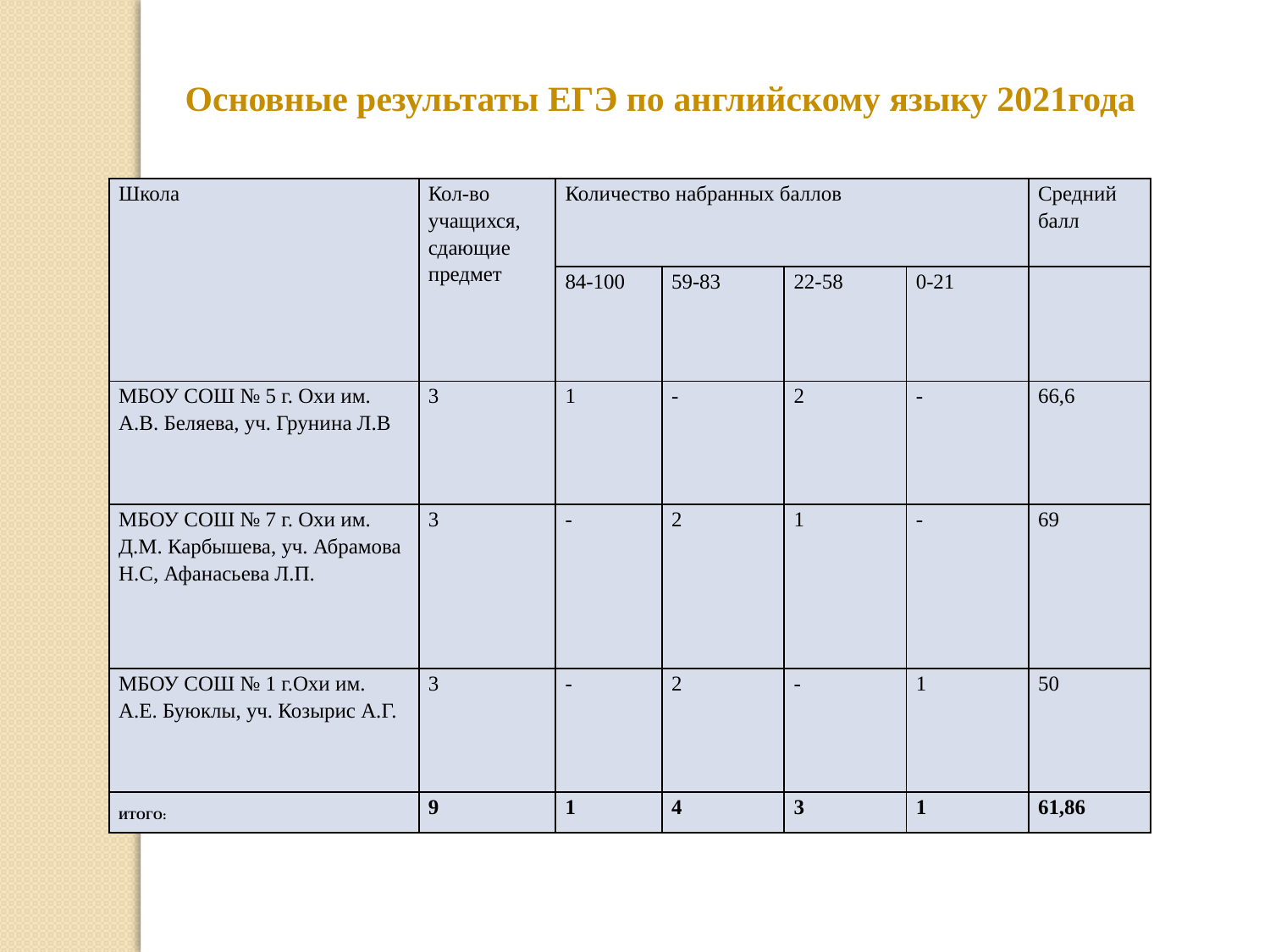

Основные результаты ЕГЭ по английскому языку 2021года

| Школа | Кол-во учащихся, сдающие предмет | Количество набранных баллов |  |  |  | Средний балл |
| --- | --- | --- | --- | --- | --- | --- |
|  |  | 84-100 | 59-83 | 22-58 | 0-21 |  |
| МБОУ СОШ № 5 г. Охи им. А.В. Беляева, уч. Грунина Л.В | 3 | 1 | - | 2 | - | 66,6 |
| МБОУ СОШ № 7 г. Охи им. Д.М. Карбышева, уч. Абрамова Н.С, Афанасьева Л.П. | 3 | - | 2 | 1 | - | 69 |
| МБОУ СОШ № 1 г.Охи им. А.Е. Буюклы, уч. Козырис А.Г. | 3 | - | 2 | - | 1 | 50 |
| ИТОГО: | 9 | 1 | 4 | 3 | 1 | 61,86 |